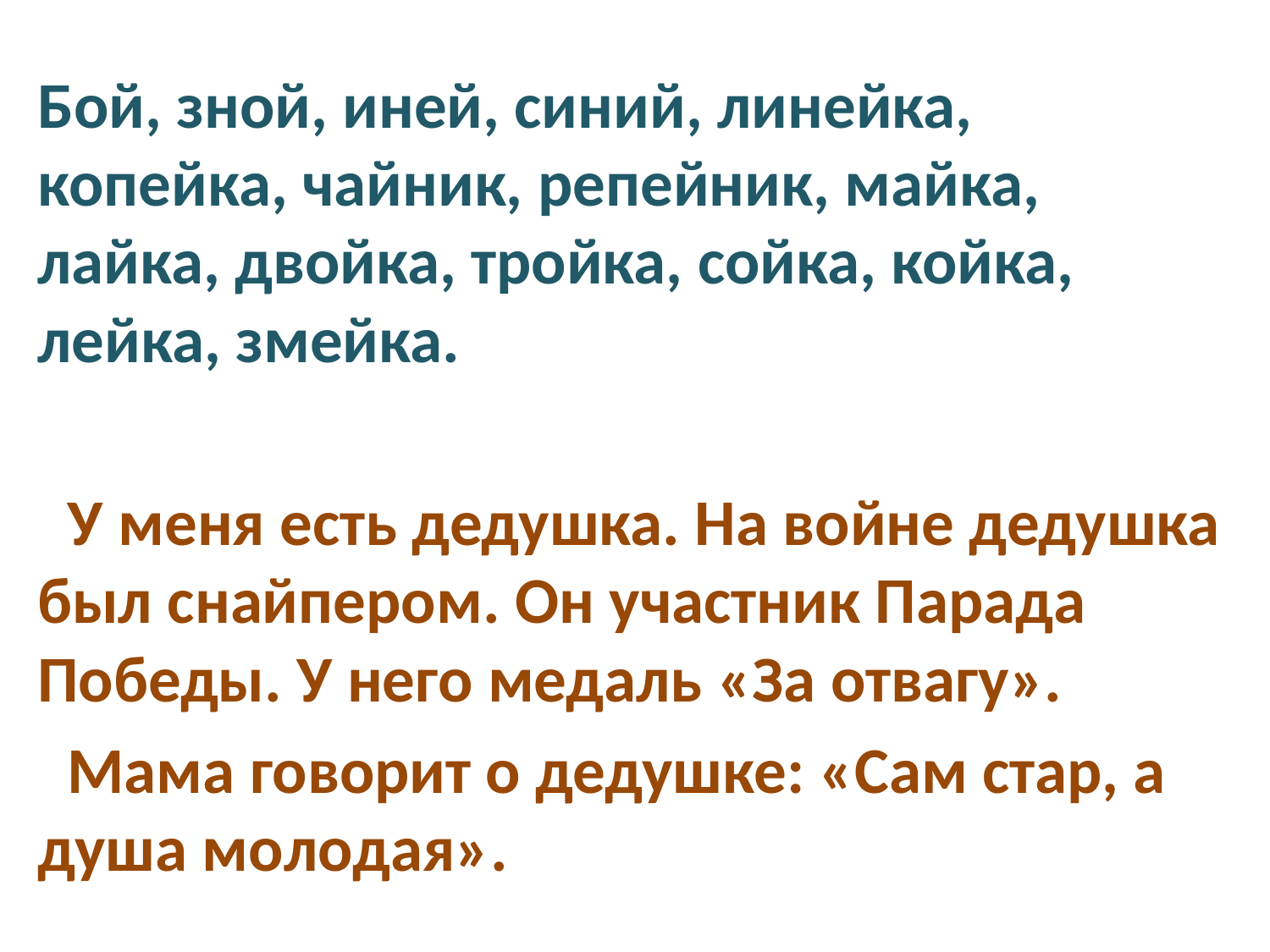

#
Бой, зной, иней, синий, линейка, копейка, чайник, репейник, майка, лайка, двойка, тройка, сойка, койка, лейка, змейка.

  У меня есть дедушка. На войне дедушка был снайпером. Он участник Парада Победы. У него медаль «За отвагу».
  Мама говорит о дедушке: «Сам стар, а душа молодая».